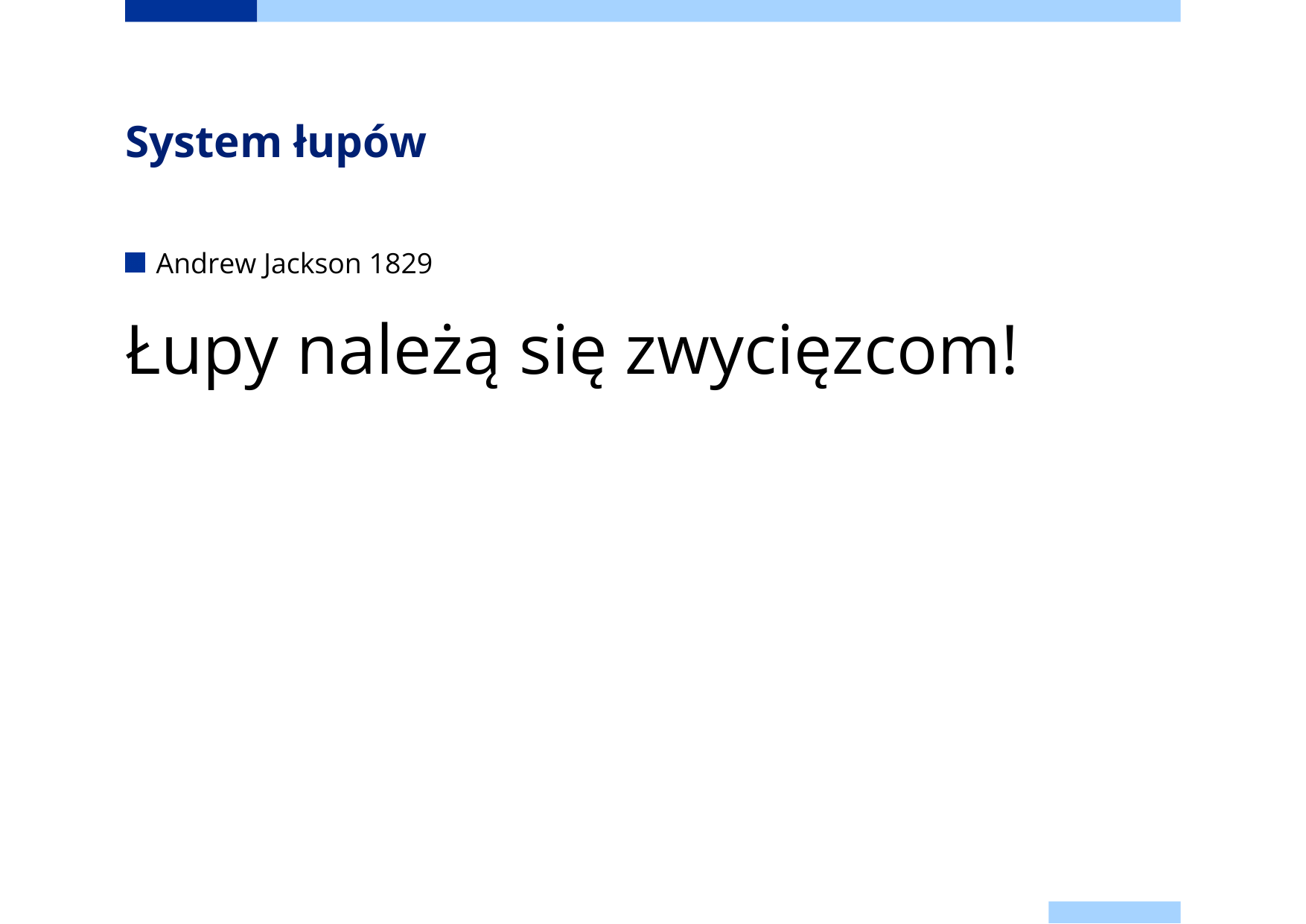

# System łupów
Andrew Jackson 1829

Łupy należą się zwycięzcom!